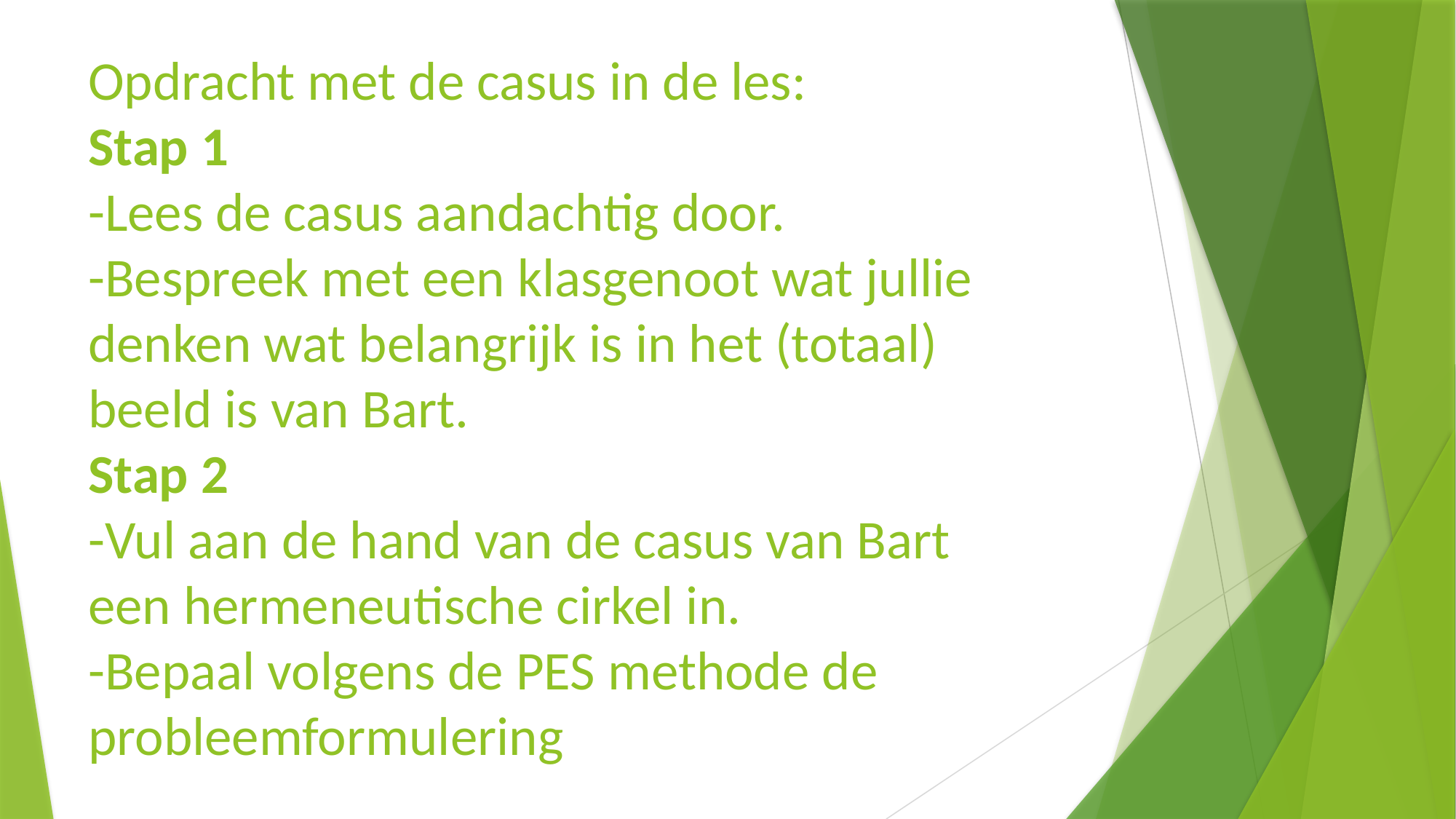

#
Opdracht met de casus in de les:
Stap 1
-Lees de casus aandachtig door.
-Bespreek met een klasgenoot wat jullie denken wat belangrijk is in het (totaal) beeld is van Bart.
Stap 2
-Vul aan de hand van de casus van Bart een hermeneutische cirkel in.
-Bepaal volgens de PES methode de probleemformulering